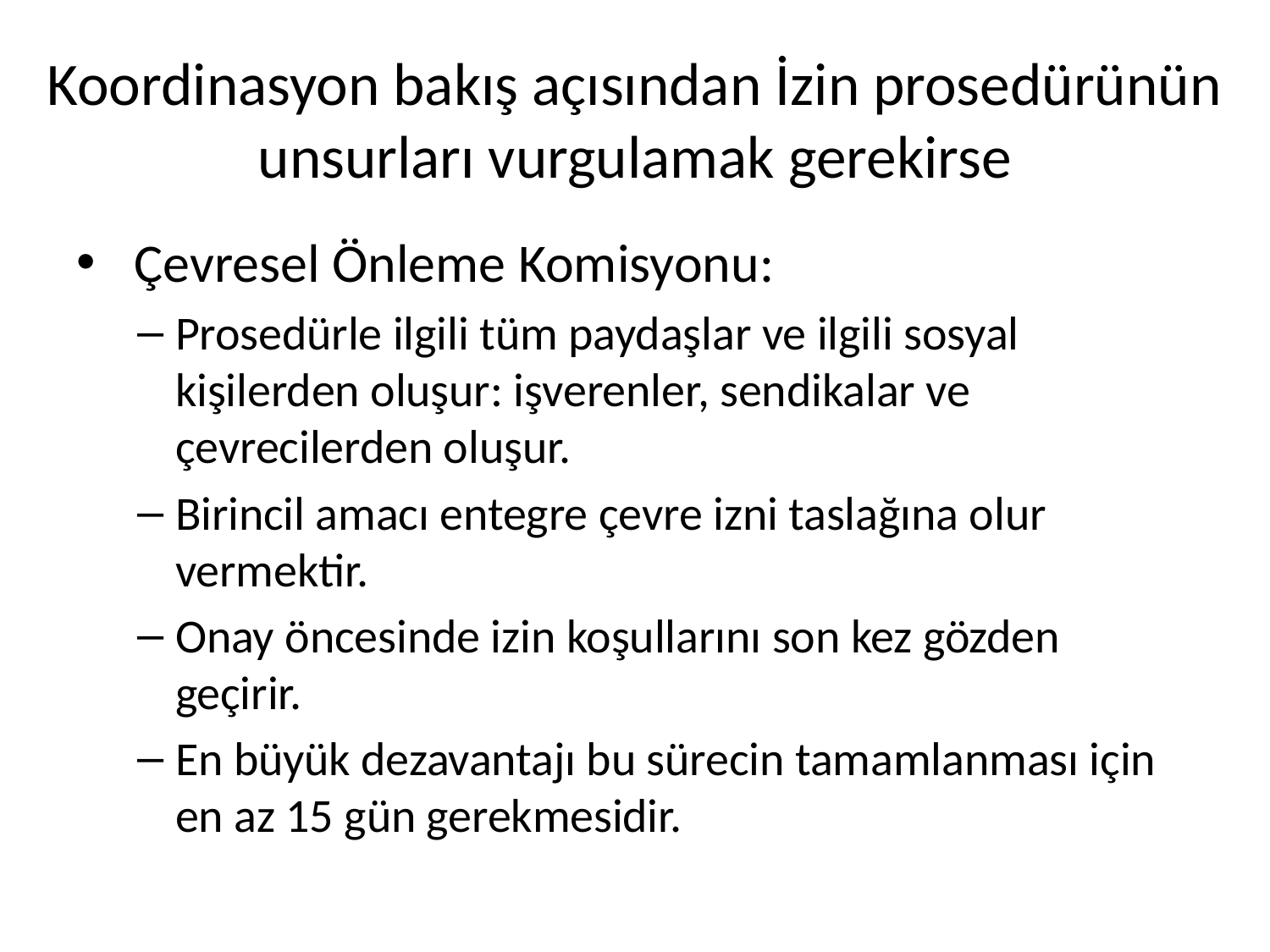

# Koordinasyon bakış açısından İzin prosedürünün unsurları vurgulamak gerekirse
 Çevresel Önleme Komisyonu:
Prosedürle ilgili tüm paydaşlar ve ilgili sosyal kişilerden oluşur: işverenler, sendikalar ve çevrecilerden oluşur.
Birincil amacı entegre çevre izni taslağına olur vermektir.
Onay öncesinde izin koşullarını son kez gözden geçirir.
En büyük dezavantajı bu sürecin tamamlanması için en az 15 gün gerekmesidir.